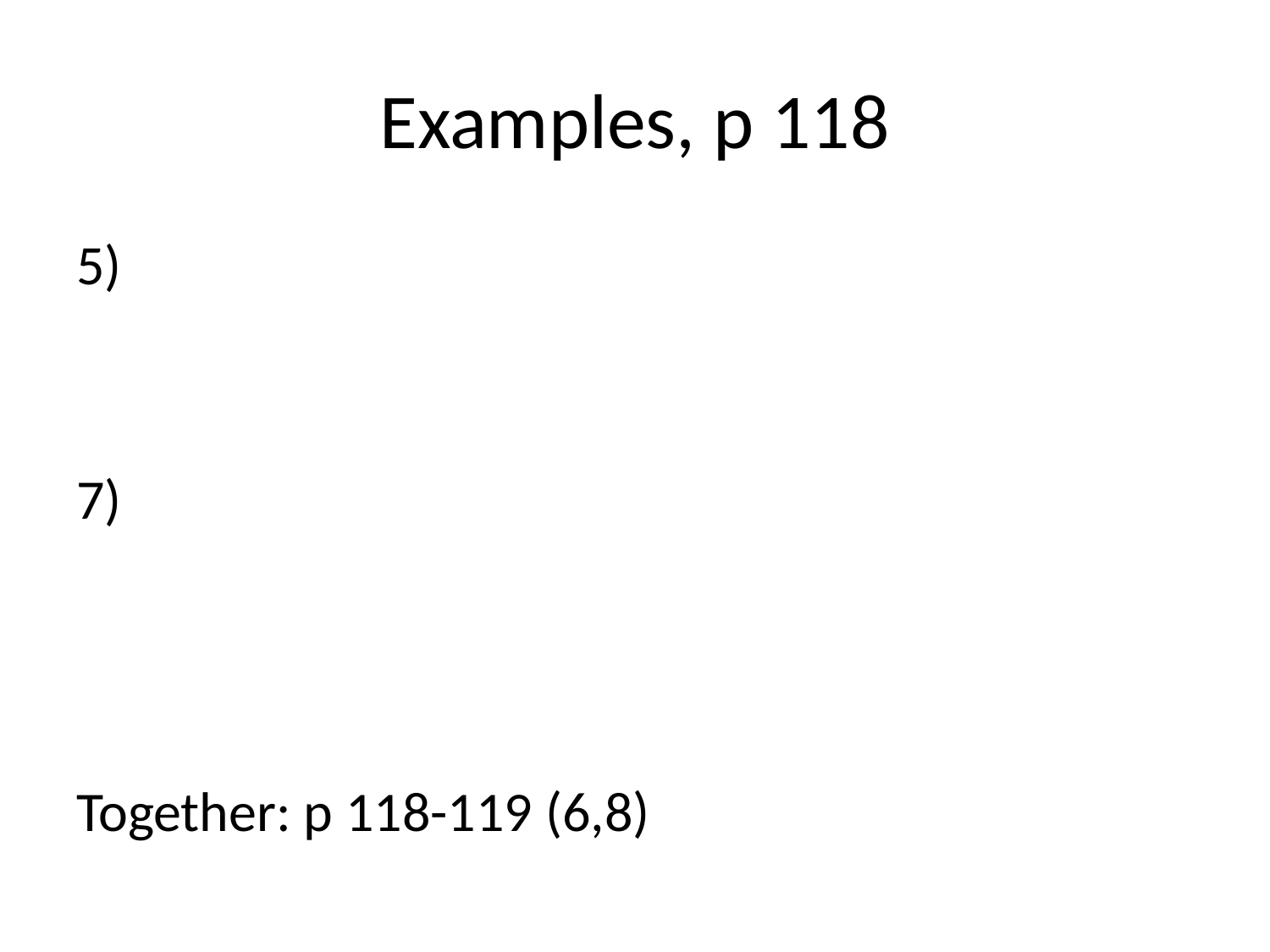

# Examples, p 118
5)

7)

Together: p 118-119 (6,8)